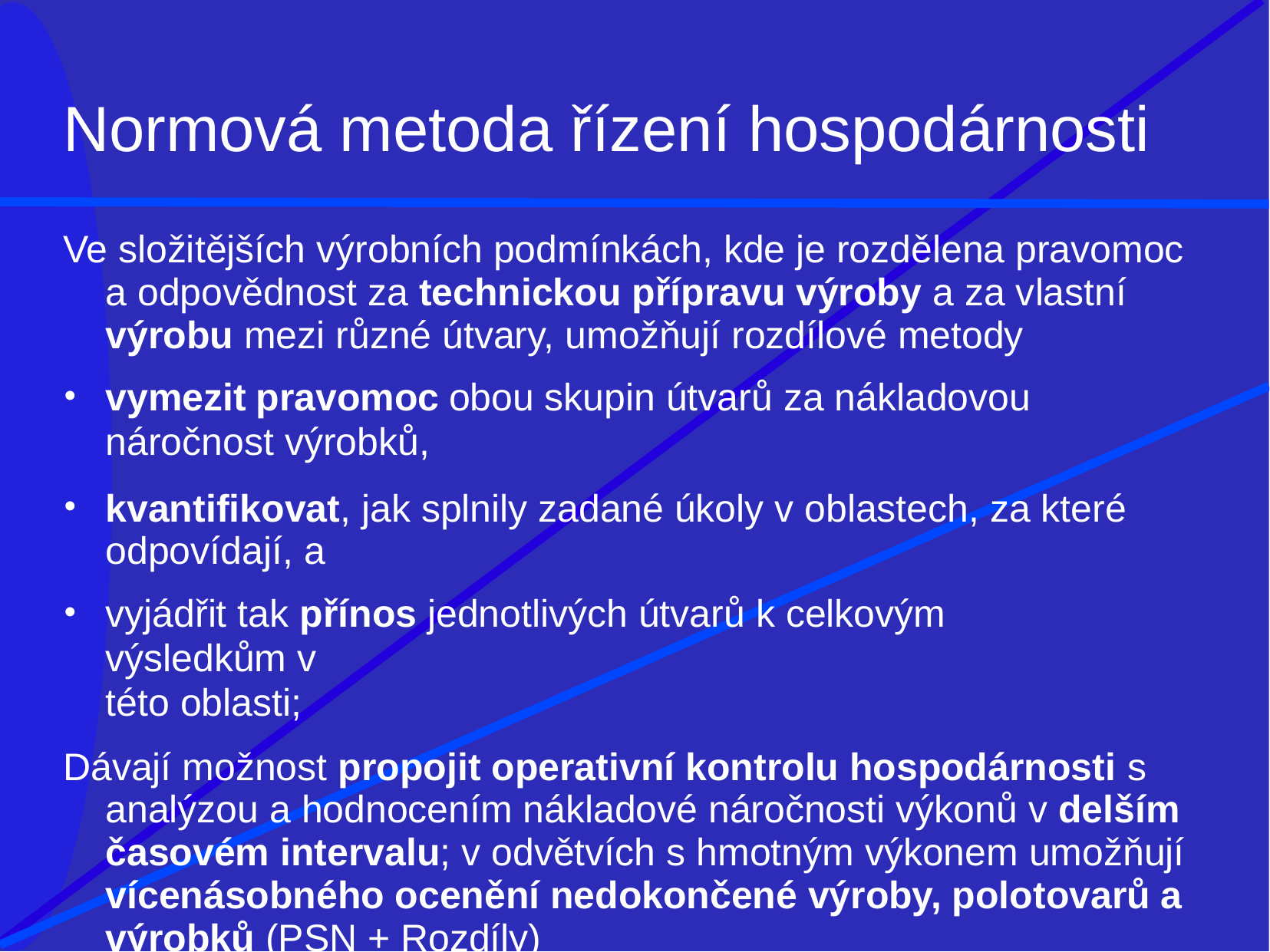

# Normová metoda řízení hospodárnosti
Ve složitějších výrobních podmínkách, kde je rozdělena pravomoc a odpovědnost za technickou přípravu výroby a za vlastní výrobu mezi různé útvary, umožňují rozdílové metody
vymezit pravomoc obou skupin útvarů za nákladovou
náročnost výrobků,
kvantifikovat, jak splnily zadané úkoly v oblastech, za které odpovídají, a
vyjádřit tak přínos jednotlivých útvarů k celkovým výsledkům v
této oblasti;
Dávají možnost propojit operativní kontrolu hospodárnosti s analýzou a hodnocením nákladové náročnosti výkonů v delším časovém intervalu; v odvětvích s hmotným výkonem umožňují vícenásobného ocenění nedokončené výroby, polotovarů a výrobků (PSN + Rozdíly)